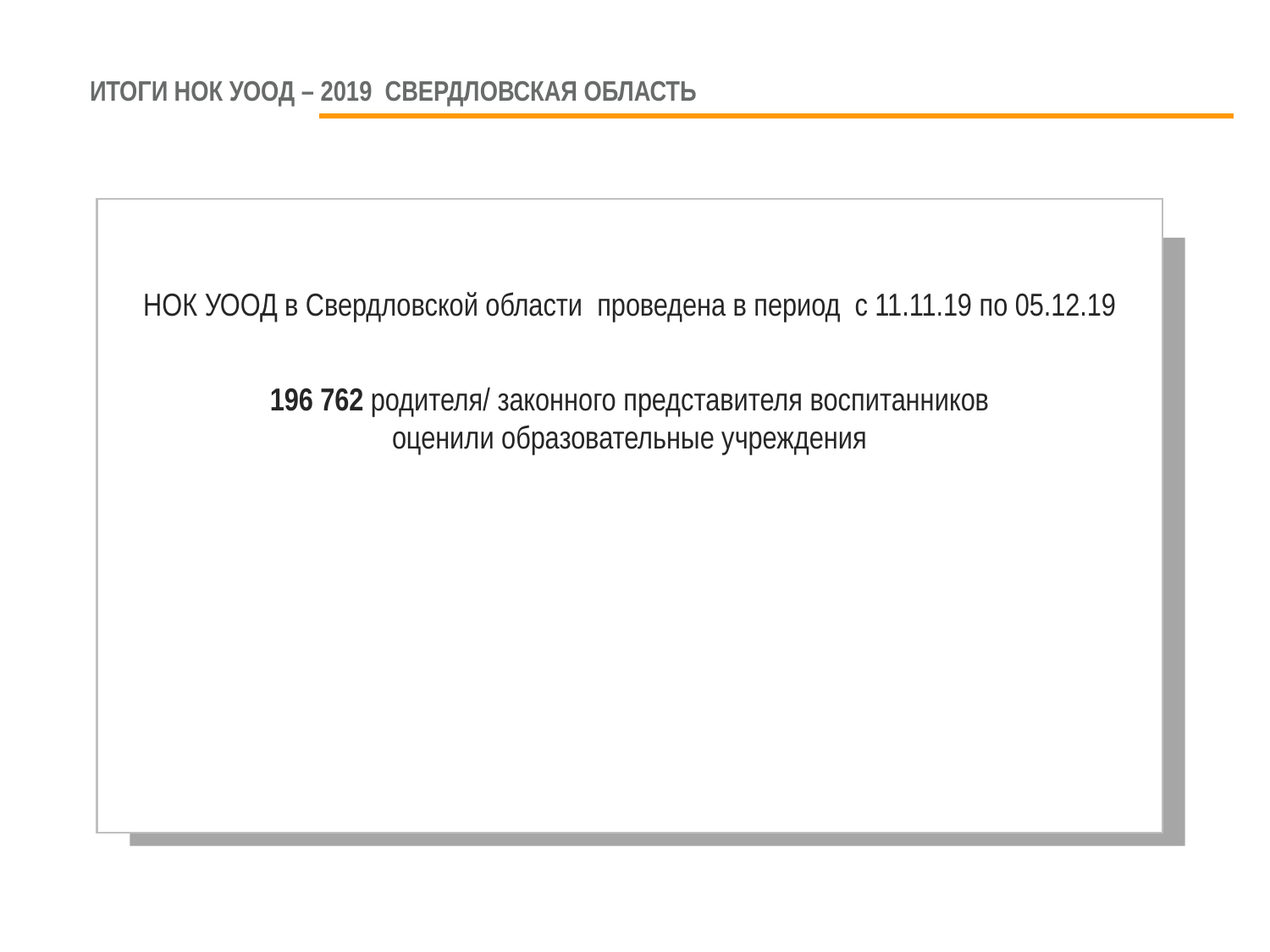

# ИТОГИ НОК УООД – 2019  СВЕРДЛОВСКАЯ ОБЛАСТЬ

НОК УООД в Свердловской области  проведена в период  с 11.11.19 по 05.12.19

196 762 родителя/ законного представителя воспитанников
оценили образовательные учреждения